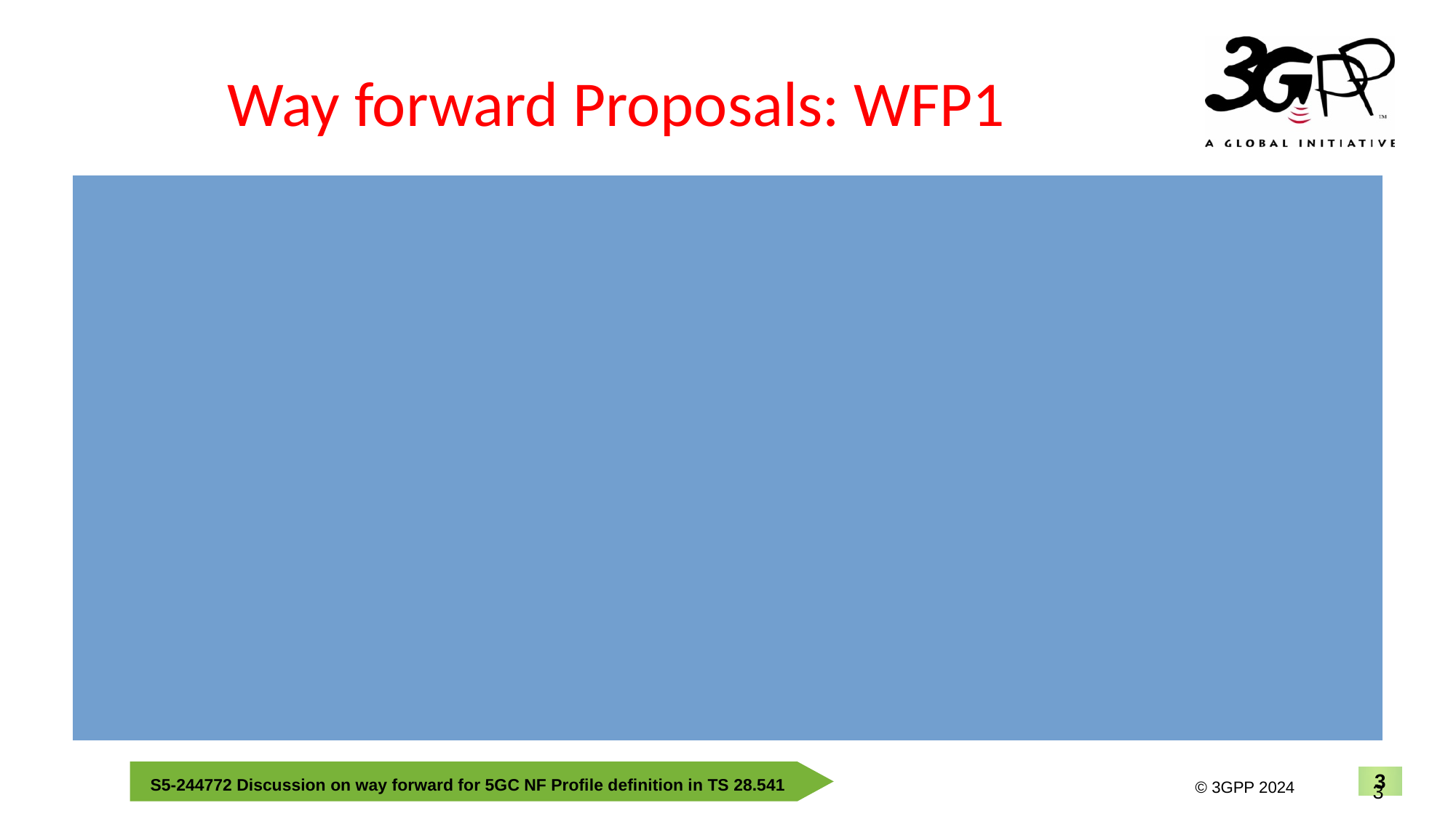

# Way forward Proposals: WFP1
Principle: only minimum correction to Rel16,17,18, enhancements to align the NFProfile in TS29.510 is only to be done in Rel19
In Rel 16/17/18, minimum correction:
Stage 2: define a new <<dataType>>, e.g. NFProfile includes all attributes implemented as that in NFProfile of TS28541_5GcNrm.yaml
There is a nfServices (type: NFService) in NFProfile, hence a new <<dataType>> NFService is to be defined, with all attributes implemented as than in NFService of TS28541_5GcNrm.yaml
No change to stage 2 of ManagedNFProfile <<dataType>>
Enhancement in Rel19:
Enhance NFProfile and NFService, to align the attributes with that defined in TS29.510 (Note: what attribute to be aligned is case by case)
Enhance ManagedNFProfile as needed
3